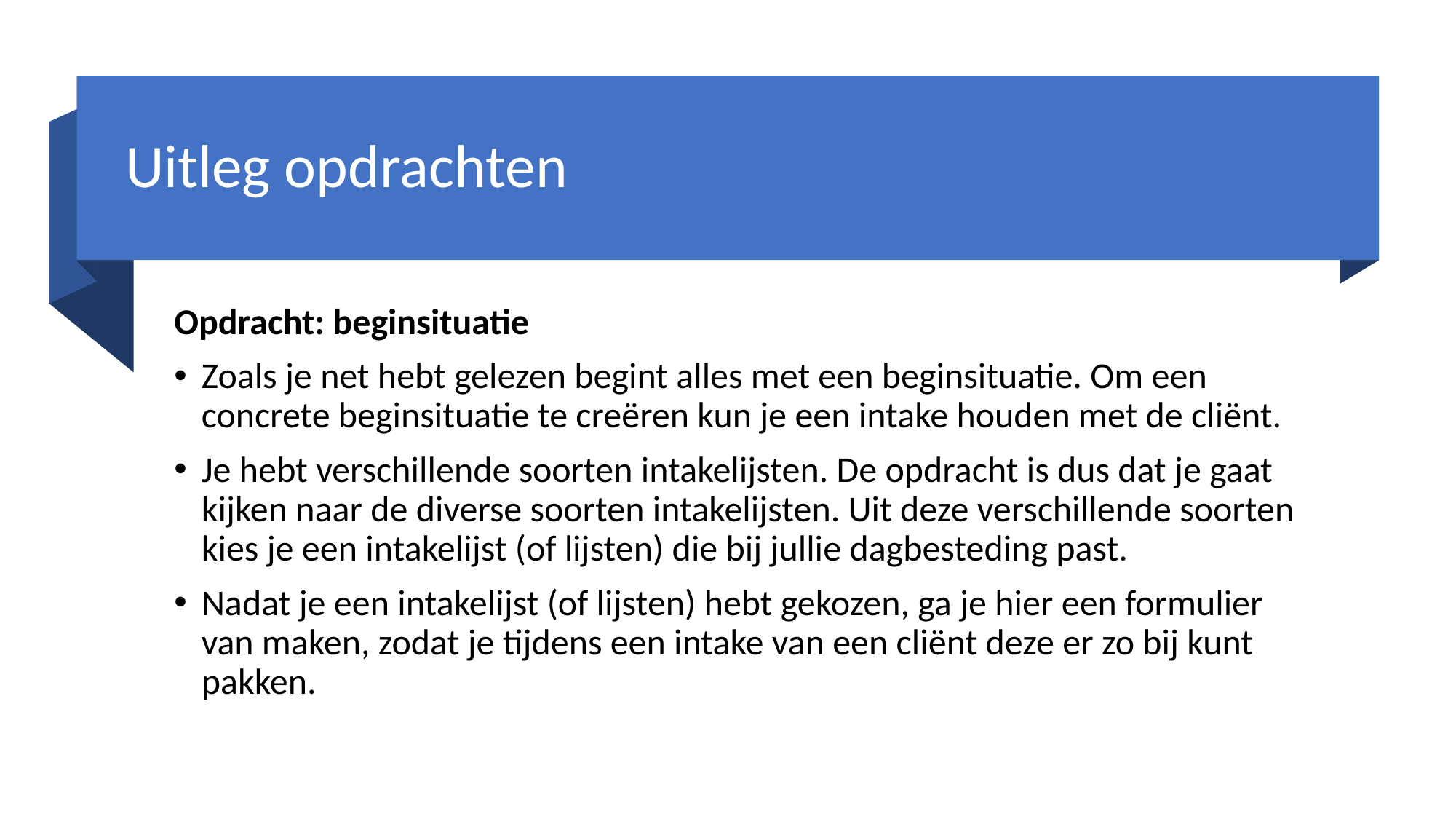

# Uitleg opdrachten

Opdracht: beginsituatie
Zoals je net hebt gelezen begint alles met een beginsituatie. Om een concrete beginsituatie te creëren kun je een intake houden met de cliënt.
Je hebt verschillende soorten intakelijsten. De opdracht is dus dat je gaat kijken naar de diverse soorten intakelijsten. Uit deze verschillende soorten kies je een intakelijst (of lijsten) die bij jullie dagbesteding past.
Nadat je een intakelijst (of lijsten) hebt gekozen, ga je hier een formulier van maken, zodat je tijdens een intake van een cliënt deze er zo bij kunt pakken.